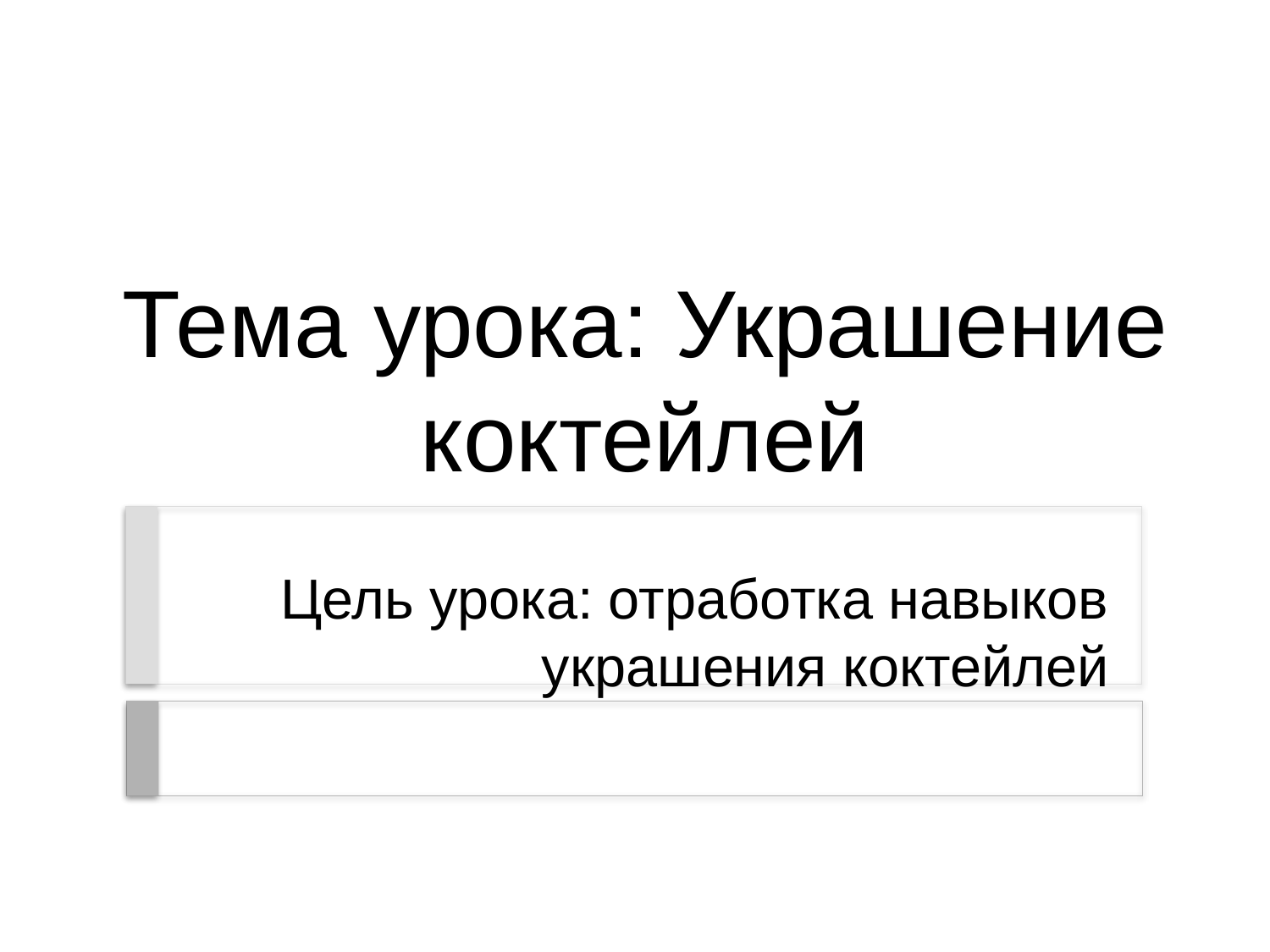

# Тема урока: Украшение коктейлей
Цель урока: отработка навыков украшения коктейлей